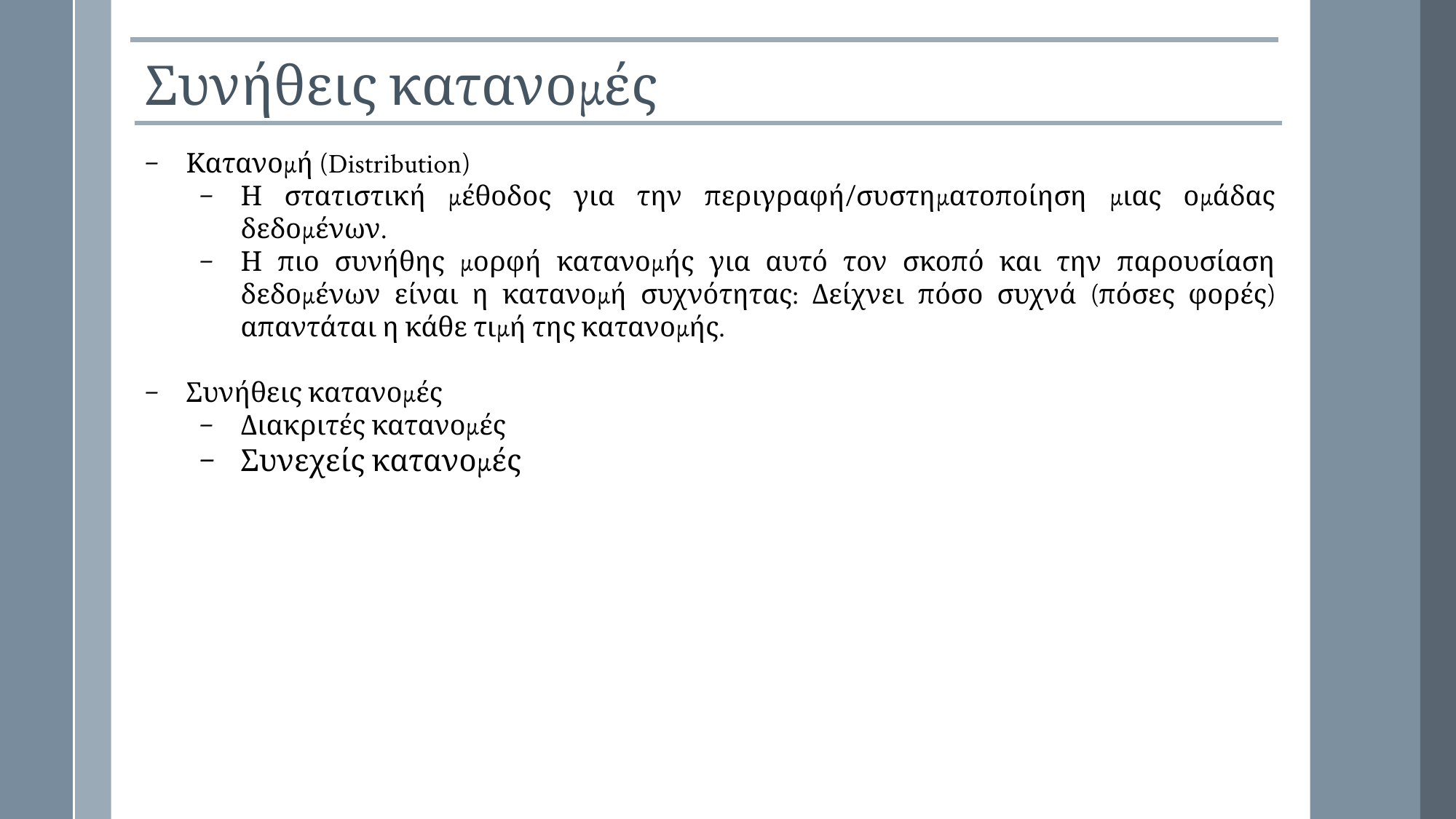

Συνήθεις κατανομές
Κατανομή (Distribution)
Η στατιστική μέθοδος για την περιγραφή/συστηματοποίηση μιας ομάδας δεδομένων.
Η πιο συνήθης μορφή κατανομής για αυτό τον σκοπό και την παρουσίαση δεδομένων είναι η κατανομή συχνότητας: Δείχνει πόσο συχνά (πόσες φορές) απαντάται η κάθε τιμή της κατανομής.

Συνήθεις κατανομές
Διακριτές κατανομές
Συνεχείς κατανομές